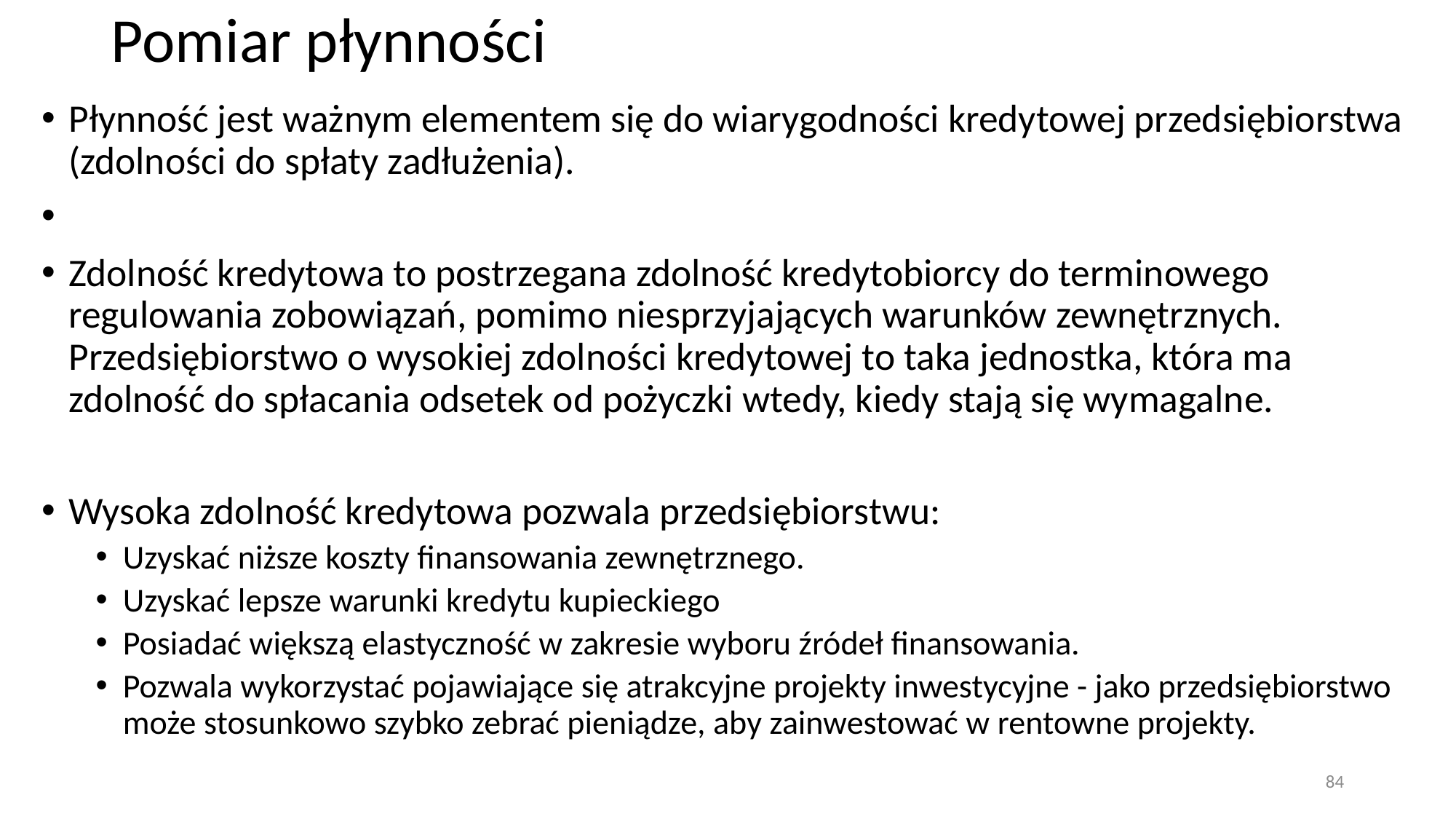

# Pomiar płynności
Płynność jest ważnym elementem się do wiarygodności kredytowej przedsiębiorstwa (zdolności do spłaty zadłużenia).

Zdolność kredytowa to postrzegana zdolność kredytobiorcy do terminowego regulowania zobowiązań, pomimo niesprzyjających warunków zewnętrznych. Przedsiębiorstwo o wysokiej zdolności kredytowej to taka jednostka, która ma zdolność do spłacania odsetek od pożyczki wtedy, kiedy stają się wymagalne.

Wysoka zdolność kredytowa pozwala przedsiębiorstwu:
Uzyskać niższe koszty finansowania zewnętrznego.
Uzyskać lepsze warunki kredytu kupieckiego
Posiadać większą elastyczność w zakresie wyboru źródeł finansowania.
Pozwala wykorzystać pojawiające się atrakcyjne projekty inwestycyjne - jako przedsiębiorstwo może stosunkowo szybko zebrać pieniądze, aby zainwestować w rentowne projekty.

84